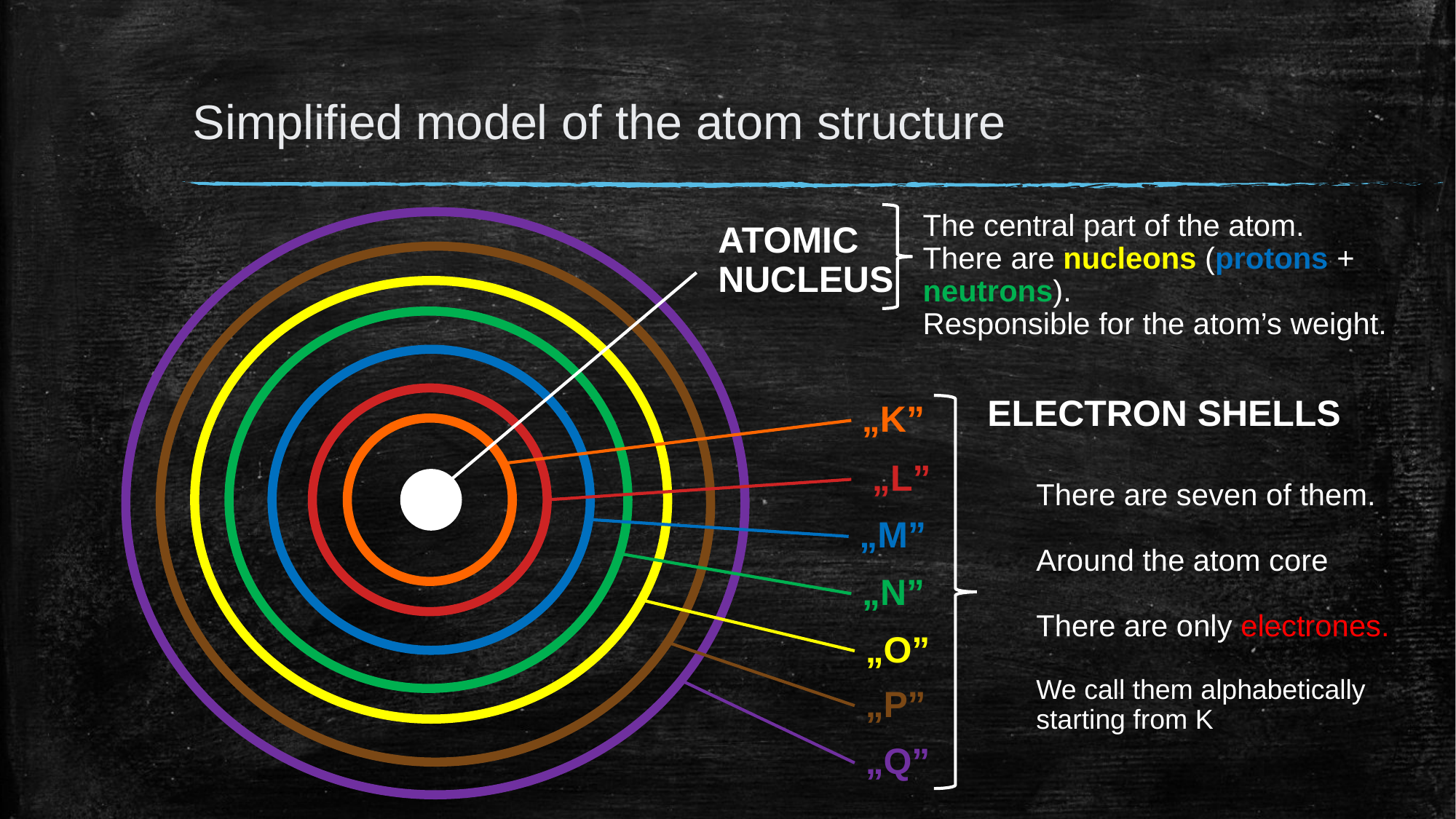

# Simplified model of the atom structure

The central part of the atom.
There are nucleons (protons + neutrons).
Responsible for the atom’s weight.

ATOMIC
NUCLEUS

ELECTRON SHELLS
„K”

 „L”

There are seven of them.

Around the atom core

There are only electrones.

We call them alphabetically starting from K
„M”
„N”
„O”
„P”
„Q”